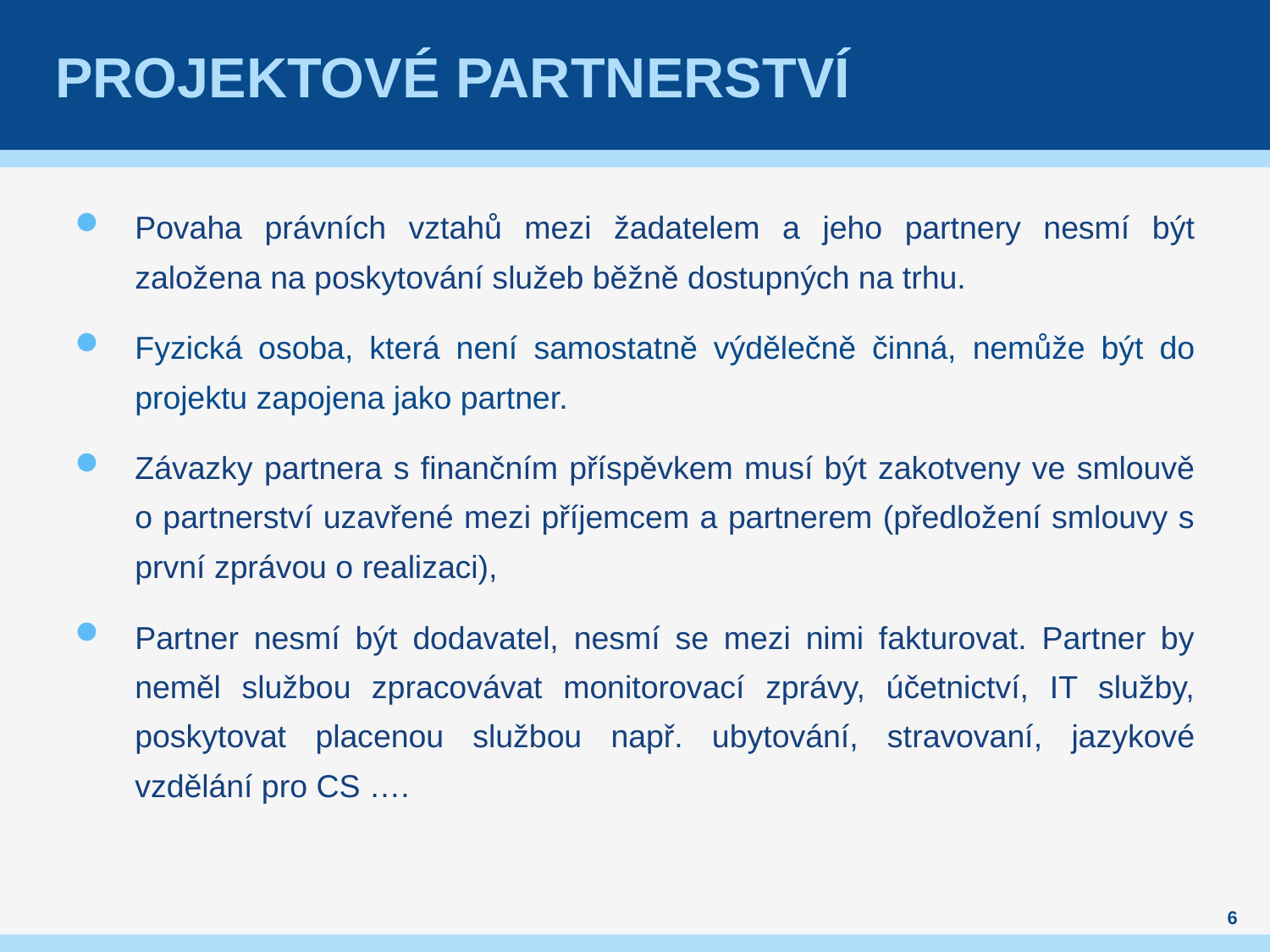

# Projektové partnerství
Povaha právních vztahů mezi žadatelem a jeho partnery nesmí být založena na poskytování služeb běžně dostupných na trhu.
Fyzická osoba, která není samostatně výdělečně činná, nemůže být do projektu zapojena jako partner.
Závazky partnera s finančním příspěvkem musí být zakotveny ve smlouvě o partnerství uzavřené mezi příjemcem a partnerem (předložení smlouvy s první zprávou o realizaci),
Partner nesmí být dodavatel, nesmí se mezi nimi fakturovat. Partner by neměl službou zpracovávat monitorovací zprávy, účetnictví, IT služby, poskytovat placenou službou např. ubytování, stravovaní, jazykové vzdělání pro CS ….

6